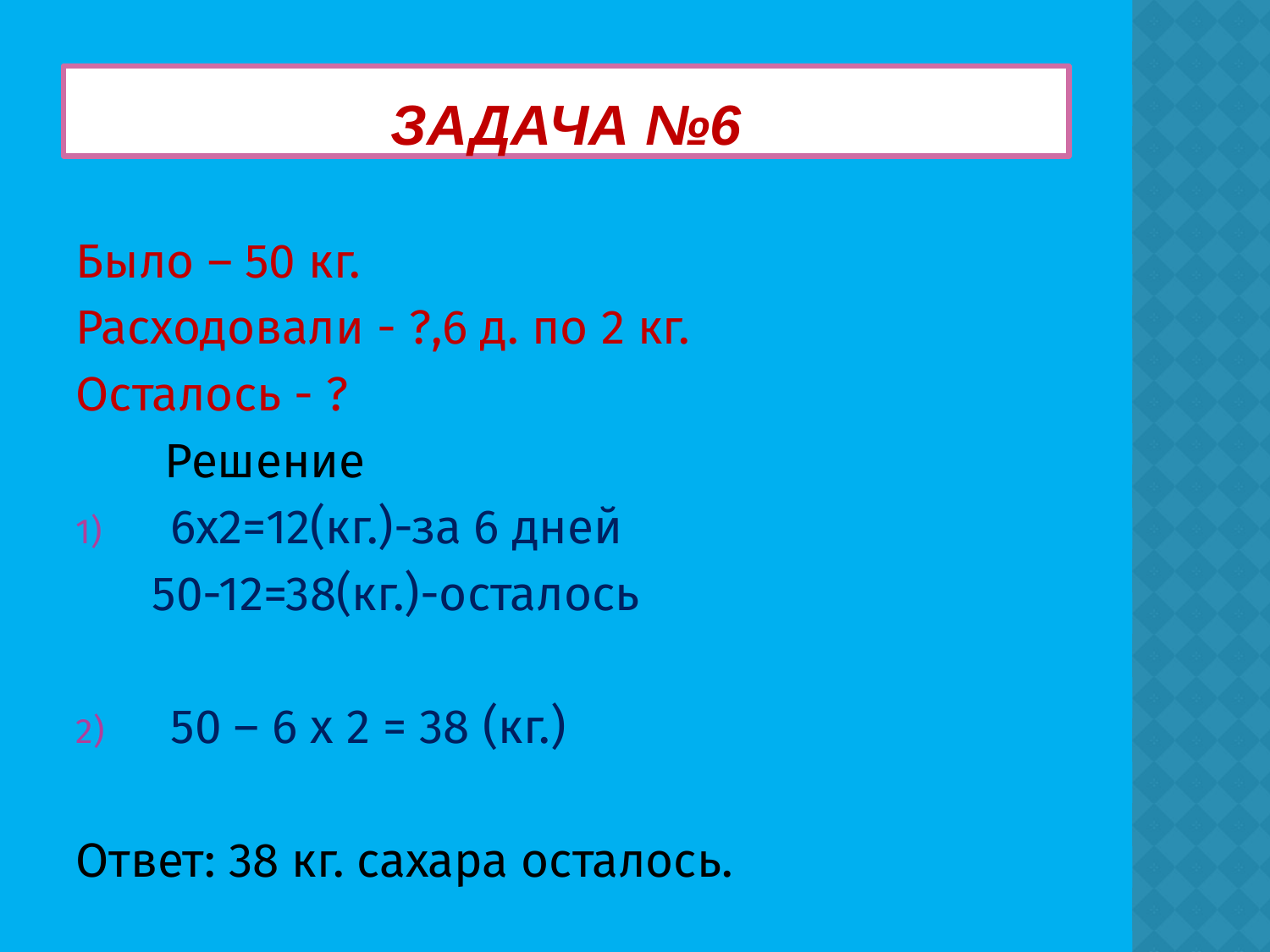

# Задача №6
Было – 50 кг.
Расходовали - ?,6 д. по 2 кг.
Осталось - ?
       Решение
6х2=12(кг.)-за 6 дней
      50-12=38(кг.)-осталось

50 – 6 х 2 = 38 (кг.)

Ответ: 38 кг. сахара осталось.